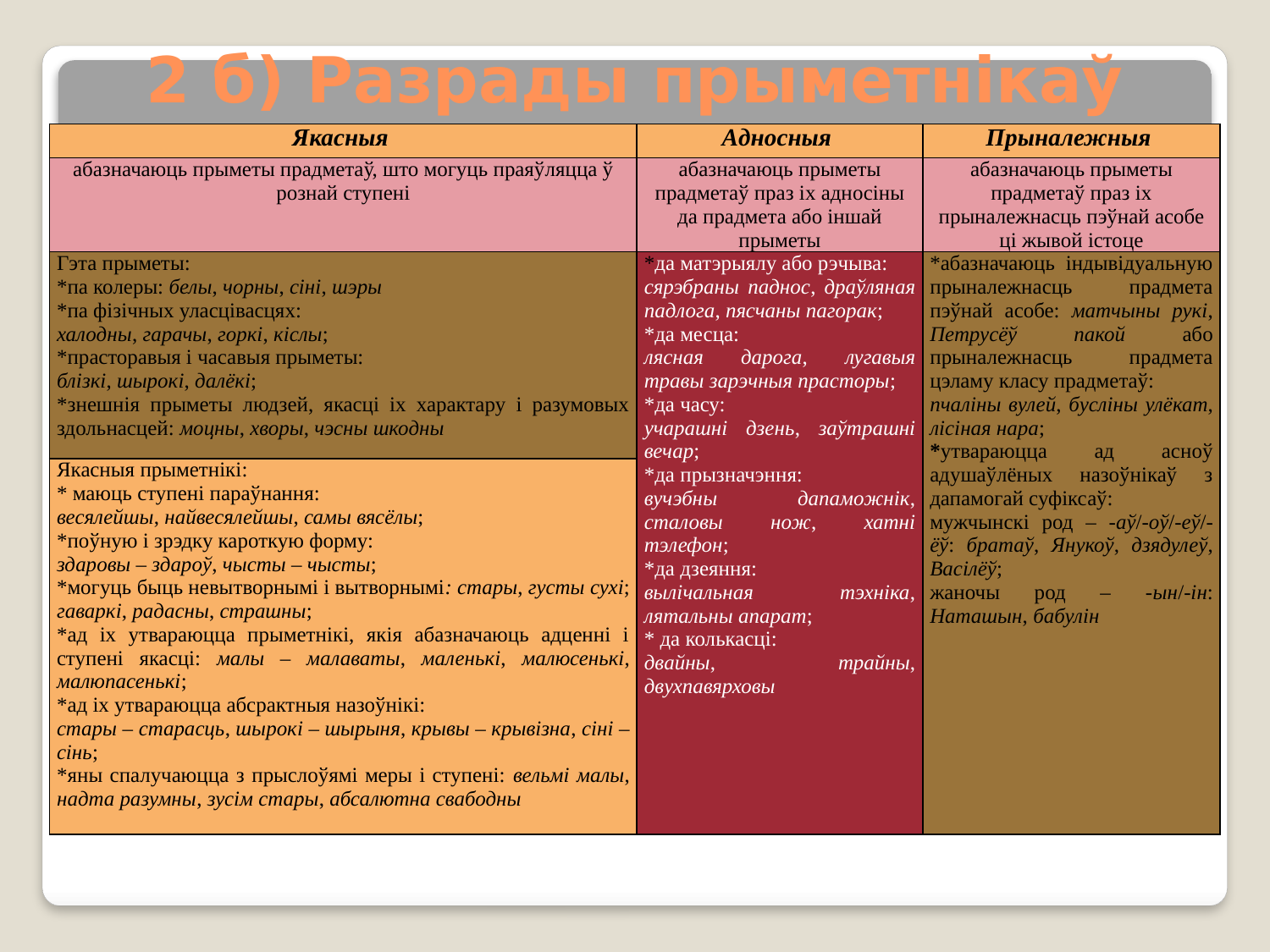

# 2 б) Разрады прыметнікаў
| Якасныя | Адносныя | Прыналежныя |
| --- | --- | --- |
| абазначаюць прыметы прадметаў, што могуць праяўляцца ў рознай ступені | абазначаюць прыметы прадметаў праз іх адносіны да прадмета або іншай прыметы | абазначаюць прыметы прадметаў праз іх прыналежнасць пэўнай асобе ці жывой істоце |
| Гэта прыметы: \*па колеры: белы, чорны, сіні, шэры \*па фізічных уласцівасцях: халодны, гарачы, горкі, кіслы; \*прасторавыя і часавыя прыметы: блізкі, шырокі, далёкі; \*знешнія прыметы людзей, якасці іх характару і разумовых здольнасцей: моцны, хворы, чэсны шкодны | \*да матэрыялу або рэчыва: сярэбраны паднос, драўляная падлога, пясчаны пагорак; \*да месца: лясная дарога, лугавыя травы зарэчныя прасторы; \*да часу: учарашні дзень, заўтрашні вечар; \*да прызначэння: вучэбны дапаможнік, сталовы нож, хатні тэлефон; \*да дзеяння: вылічальная тэхніка, лятальны апарат; \* да колькасці: двайны, трайны, двухпавярховы | \*абазначаюць індывідуальную прыналежнасць прадмета пэўнай асобе: матчыны рукі, Петрусёў пакой або прыналежнасць прадмета цэламу класу прадметаў: пчаліны вулей, бусліны улёкат, лісіная нара; \*утвараюцца ад асноў адушаўлёных назоўнікаў з дапамогай суфіксаў: мужчынскі род – -аў/-оў/-еў/-ёў: братаў, Янукоў, дзядулеў, Васілёў; жаночы род – -ын/-ін: Наташын, бабулін |
| Якасныя прыметнікі: \* маюць ступені параўнання: весялейшы, найвесялейшы, самы вясёлы; \*поўную і зрэдку кароткую форму: здаровы – здароў, чысты – чысты; \*могуць быць невытворнымі і вытворнымі: стары, густы сухі; гаваркі, радасны, страшны; \*ад іх утвараюцца прыметнікі, якія абазначаюць адценні і ступені якасці: малы – малаваты, маленькі, малюсенькі, малюпасенькі; \*ад іх утвараюцца абсрактныя назоўнікі: стары – старасць, шырокі – шырыня, крывы – крывізна, сіні – сінь; \*яны спалучаюцца з прыслоўямі меры і ступені: вельмі малы, надта разумны, зусім стары, абсалютна свабодны |  |  |